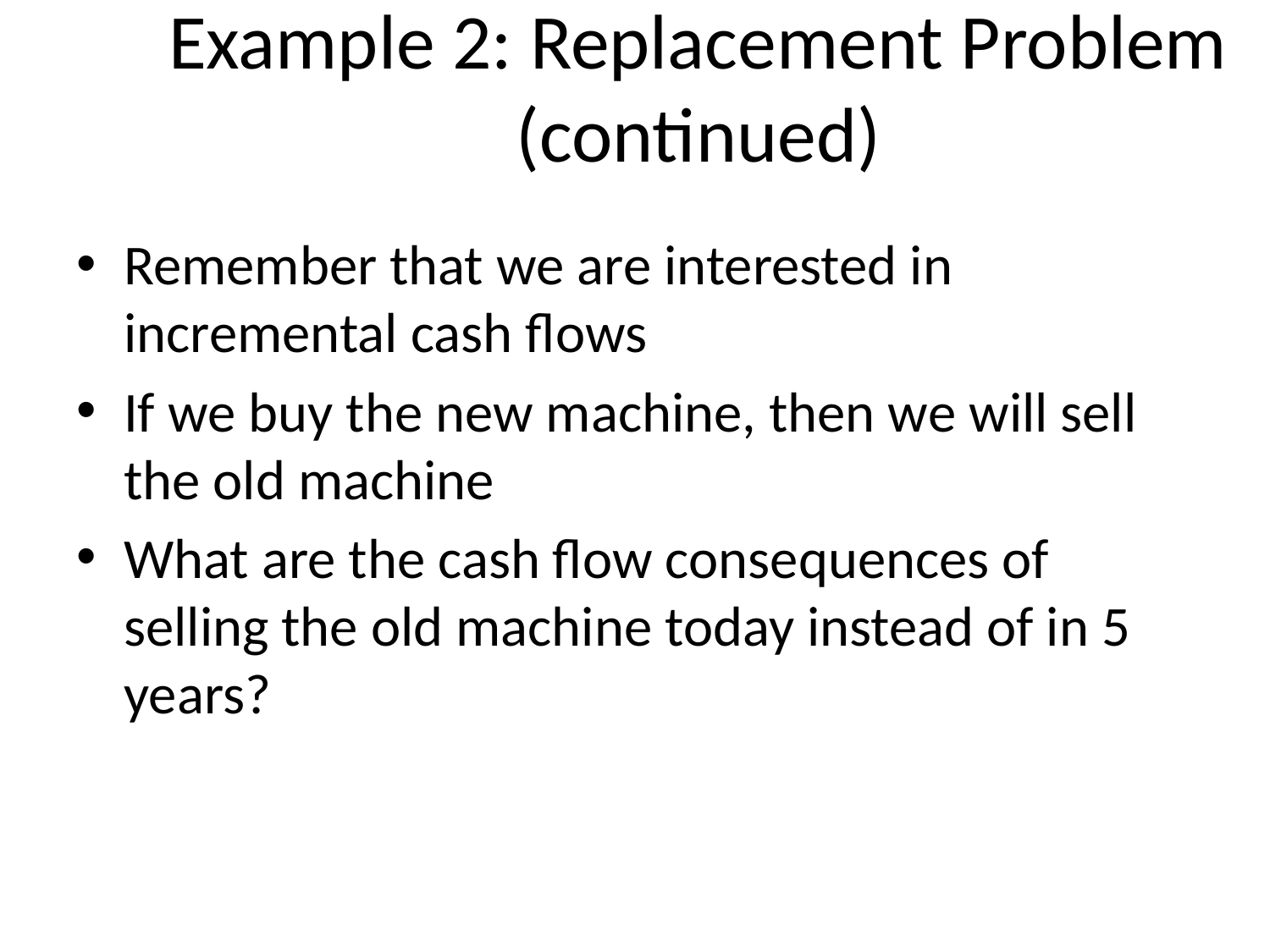

# Example 2: Replacement Problem (continued)
Remember that we are interested in incremental cash flows
If we buy the new machine, then we will sell the old machine
What are the cash flow consequences of selling the old machine today instead of in 5 years?